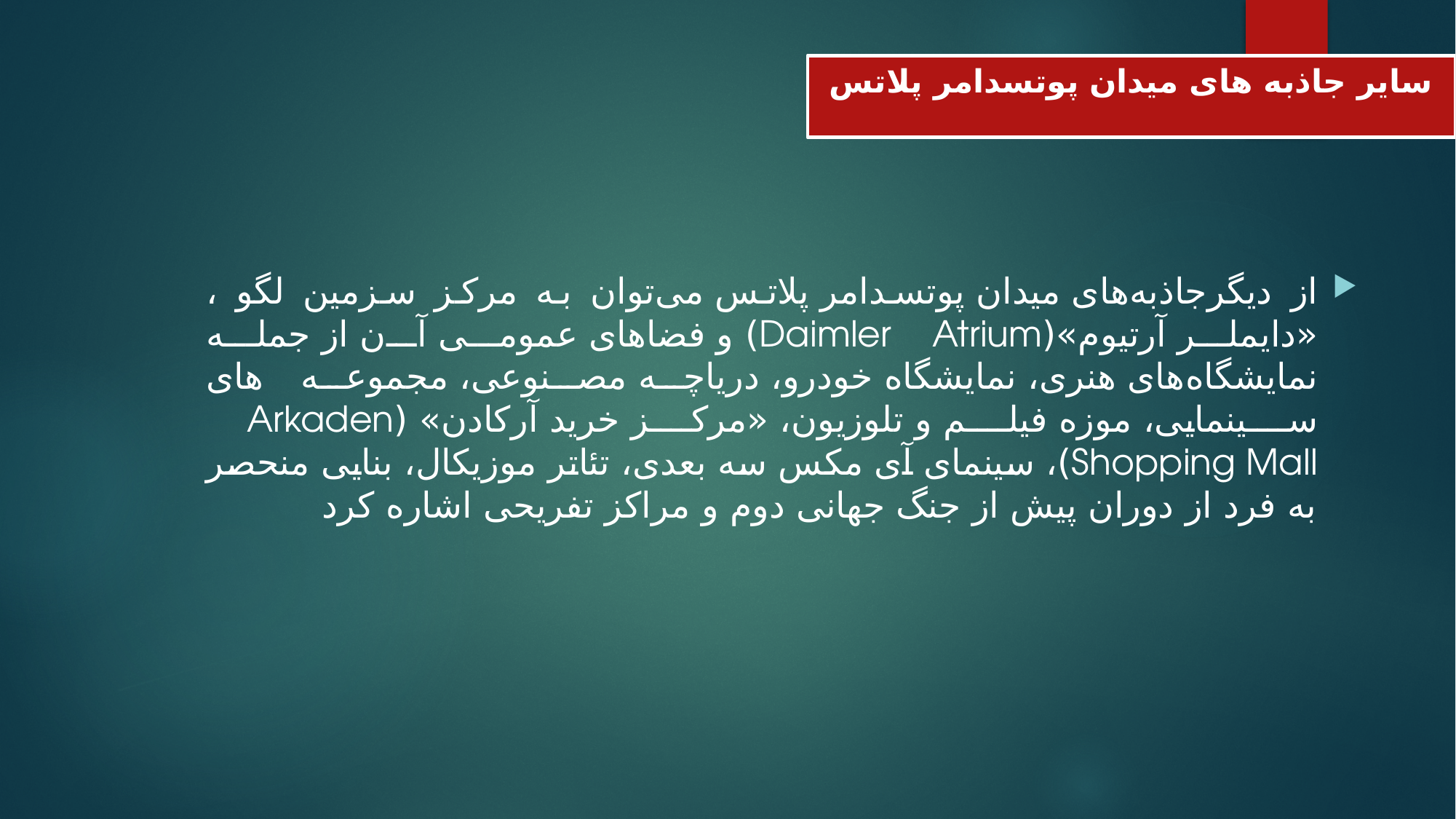

# سایر جاذبه های میدان پوتسدامر پلاتس
از دیگرجاذبه‌های میدان پوتسدامر پلاتس می‌توان به مرکز سزمین لگو ، «دایملر آرتیوم»(Daimler Atrium) و فضاهای عمومی آن از جمله نمایشگاه‌های هنری، نمایشگاه خودرو، دریاچه مصنوعی، مجموعه های سینمایی، موزه فیلم و تلوزیون، «مرکز خرید آرکادن» (Arkaden Shopping Mall)، سینمای آی مکس سه بعدی، تئاتر موزیکال، بنایی منحصر به فرد از دوران پیش از جنگ جهانی دوم و مراکز تفریحی اشاره کرد